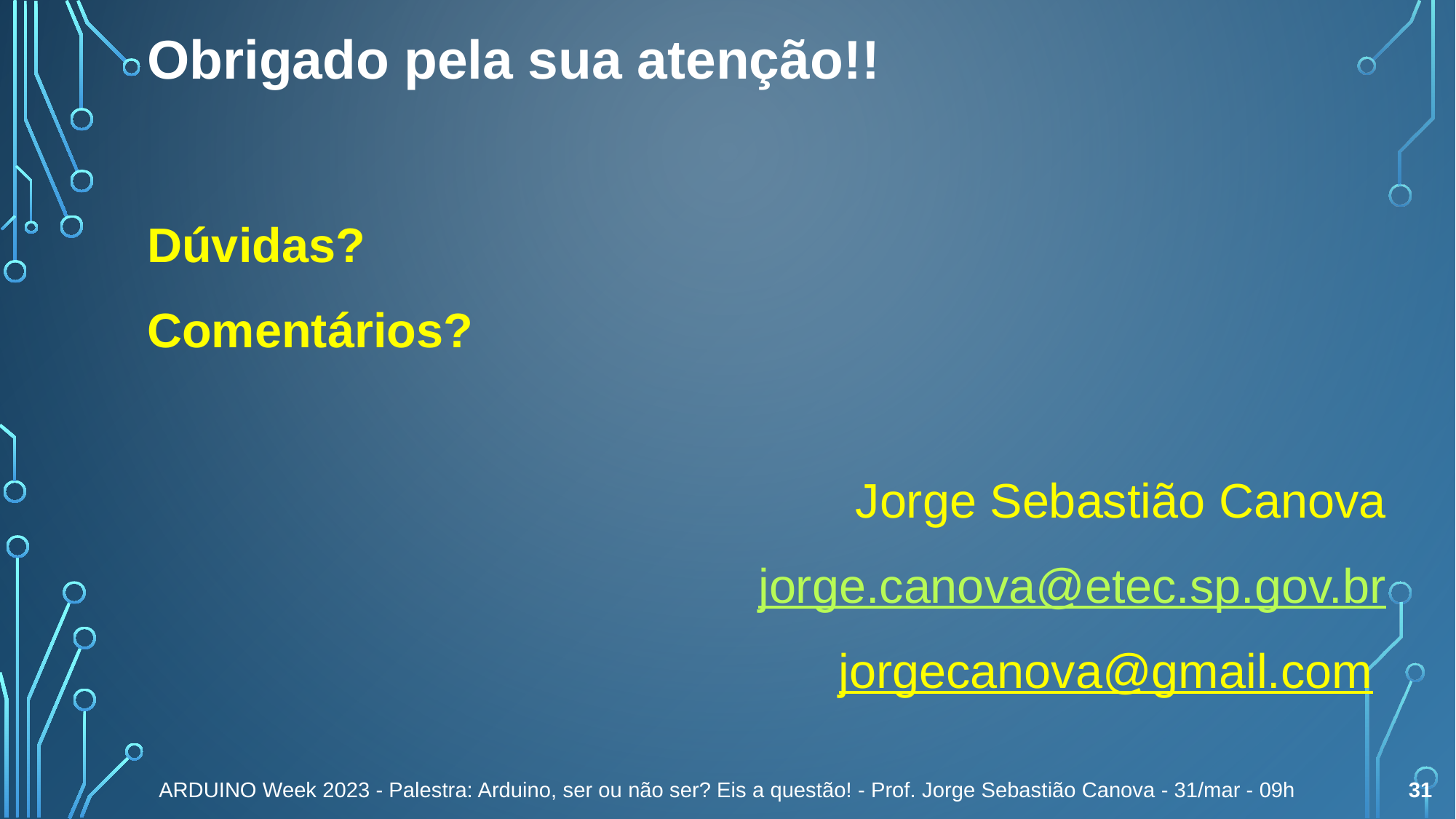

# Obrigado pela sua atenção!!

Dúvidas?
Comentários?

Jorge Sebastião Canova
jorge.canova@etec.sp.gov.br
jorgecanova@gmail.com

ARDUINO Week 2023 - Palestra: Arduino, ser ou não ser? Eis a questão! - Prof. Jorge Sebastião Canova - 31/mar - 09h
31